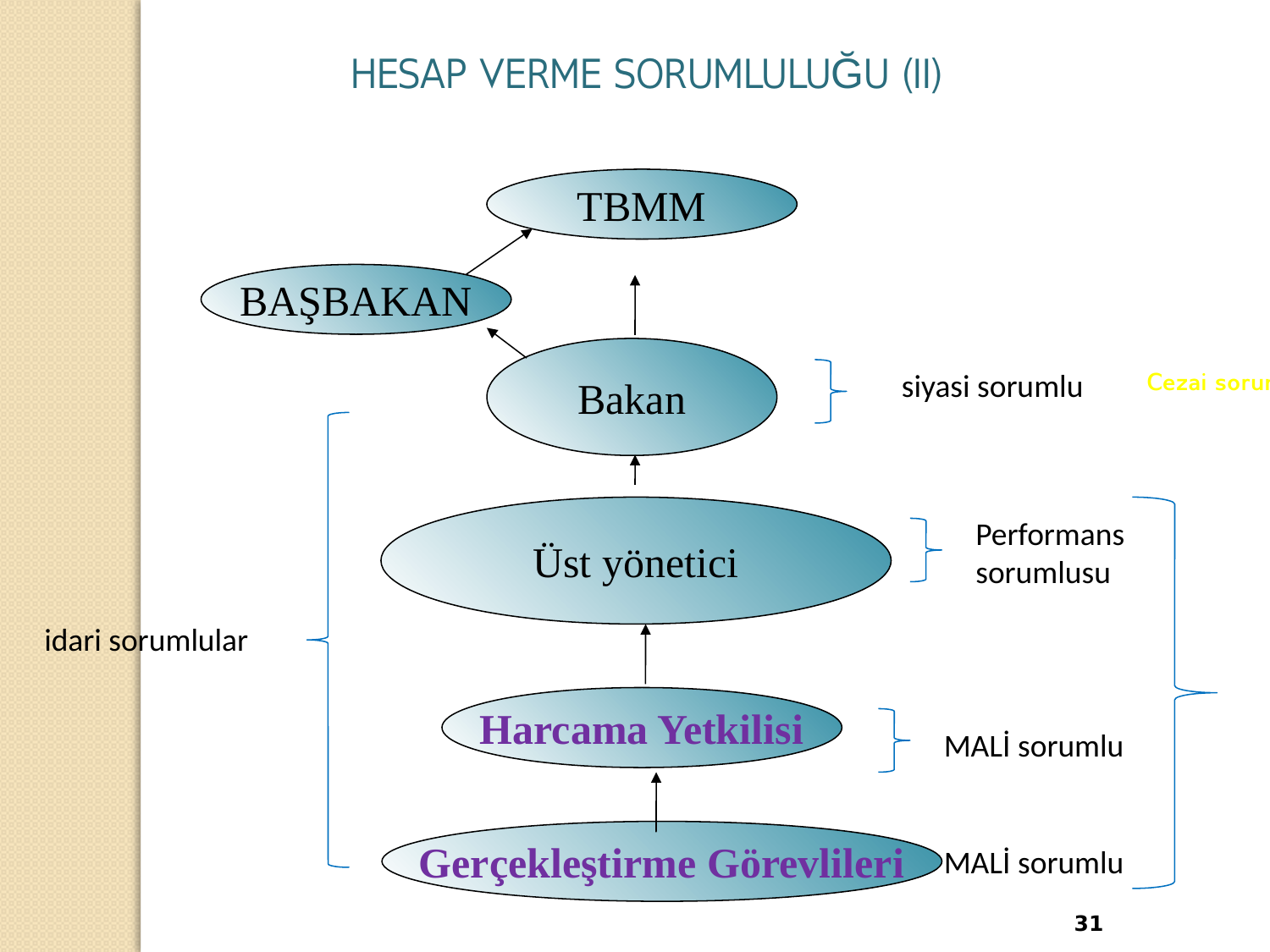

HESAP VERME SORUMLULUĞU (II)
TBMM
BAŞBAKAN

Bakan

siyasi sorumlu
Cezai sorumlular

Üst yönetici

Performans sorumlusu

idari sorumlular

Harcama Yetkilisi

MALİ sorumlu

Gerçekleştirme Görevlileri
MALİ sorumlu
31